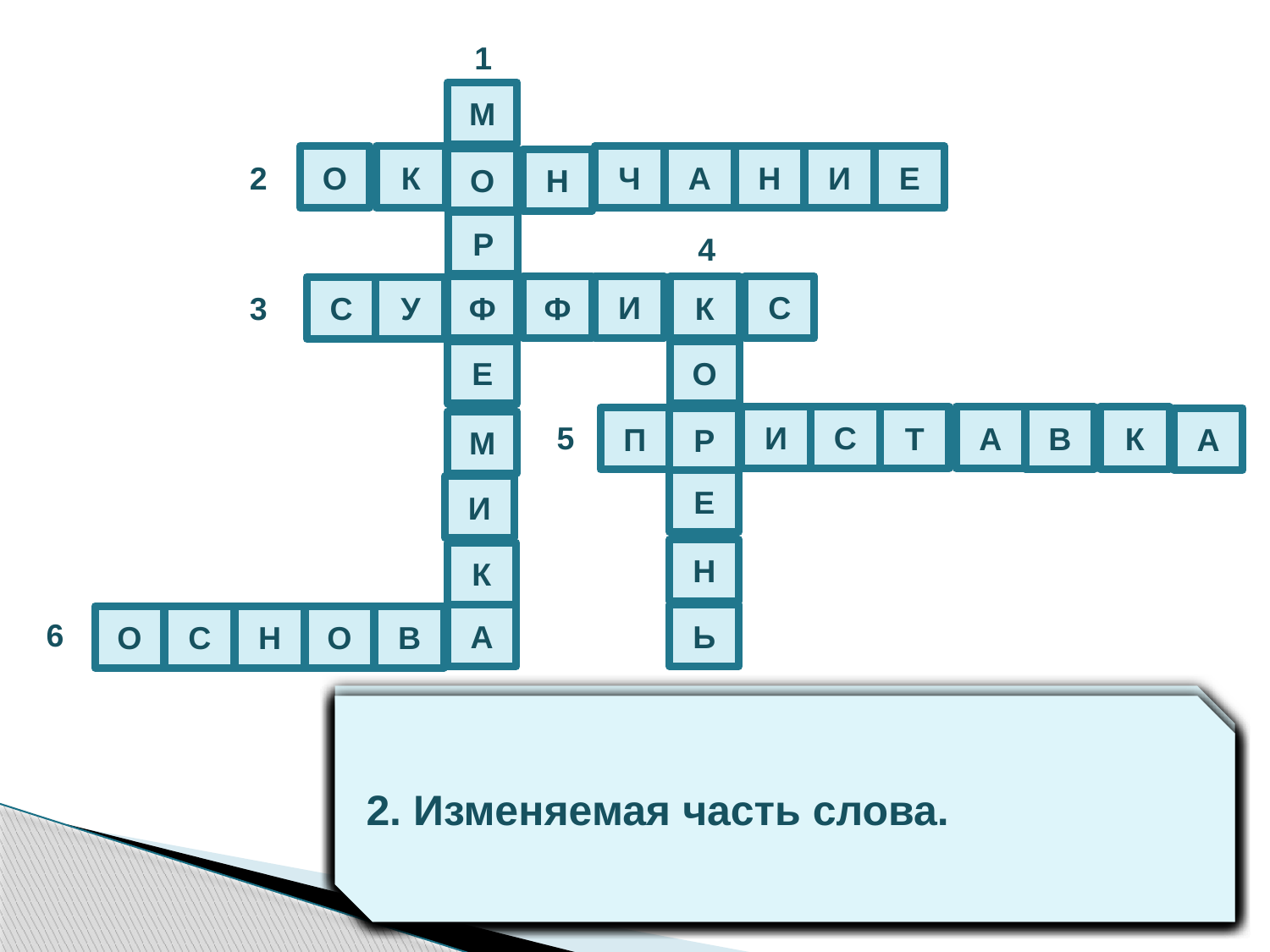

1
М
О
К
Ч
А
Н
И
Е
2
О
Н
Р
4
И
С
Ф
Ф
К
3
С
У
Е
О
И
С
5
Т
А
В
К
П
А
Р
М
Е
И
Н
К
6
А
Ь
О
С
Н
О
В
5. Значимая часть слова, которая стоит перед корнем и служит для образования новых слов.
4. Часть слова, в которой заключено общее значение всех однокоренных слов.
1. Раздел языкознания, изучающий состав слова.
6. Часть слова без окончания.
3. Значимая часть слова, которая стоит после корня и служит для образования новых слов.
2. Изменяемая часть слова.